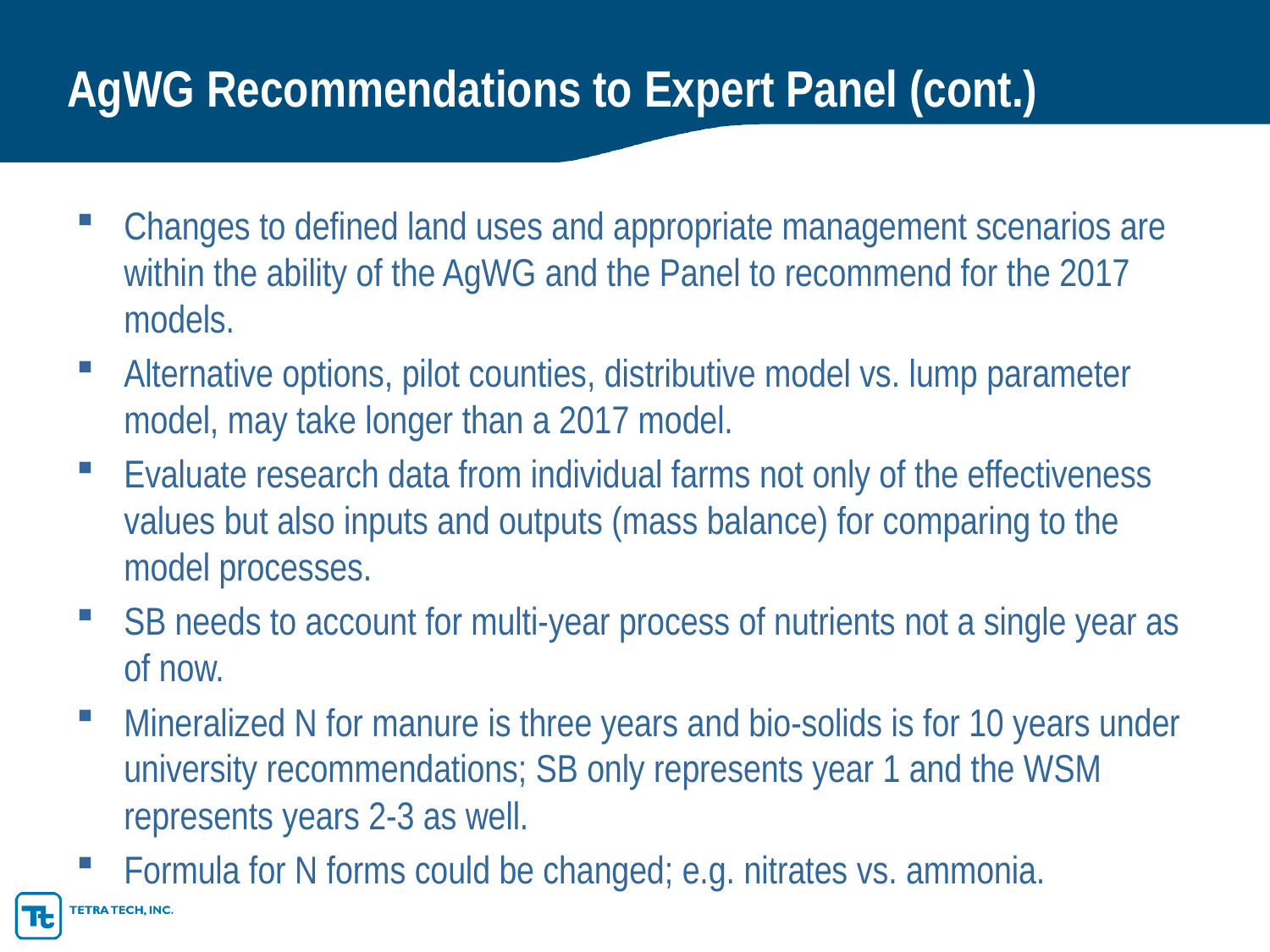

# AgWG Recommendations to Expert Panel (cont.)
Changes to defined land uses and appropriate management scenarios are within the ability of the AgWG and the Panel to recommend for the 2017 models.
Alternative options, pilot counties, distributive model vs. lump parameter model, may take longer than a 2017 model.
Evaluate research data from individual farms not only of the effectiveness values but also inputs and outputs (mass balance) for comparing to the model processes.
SB needs to account for multi-year process of nutrients not a single year as of now.
Mineralized N for manure is three years and bio-solids is for 10 years under university recommendations; SB only represents year 1 and the WSM represents years 2-3 as well.
Formula for N forms could be changed; e.g. nitrates vs. ammonia.